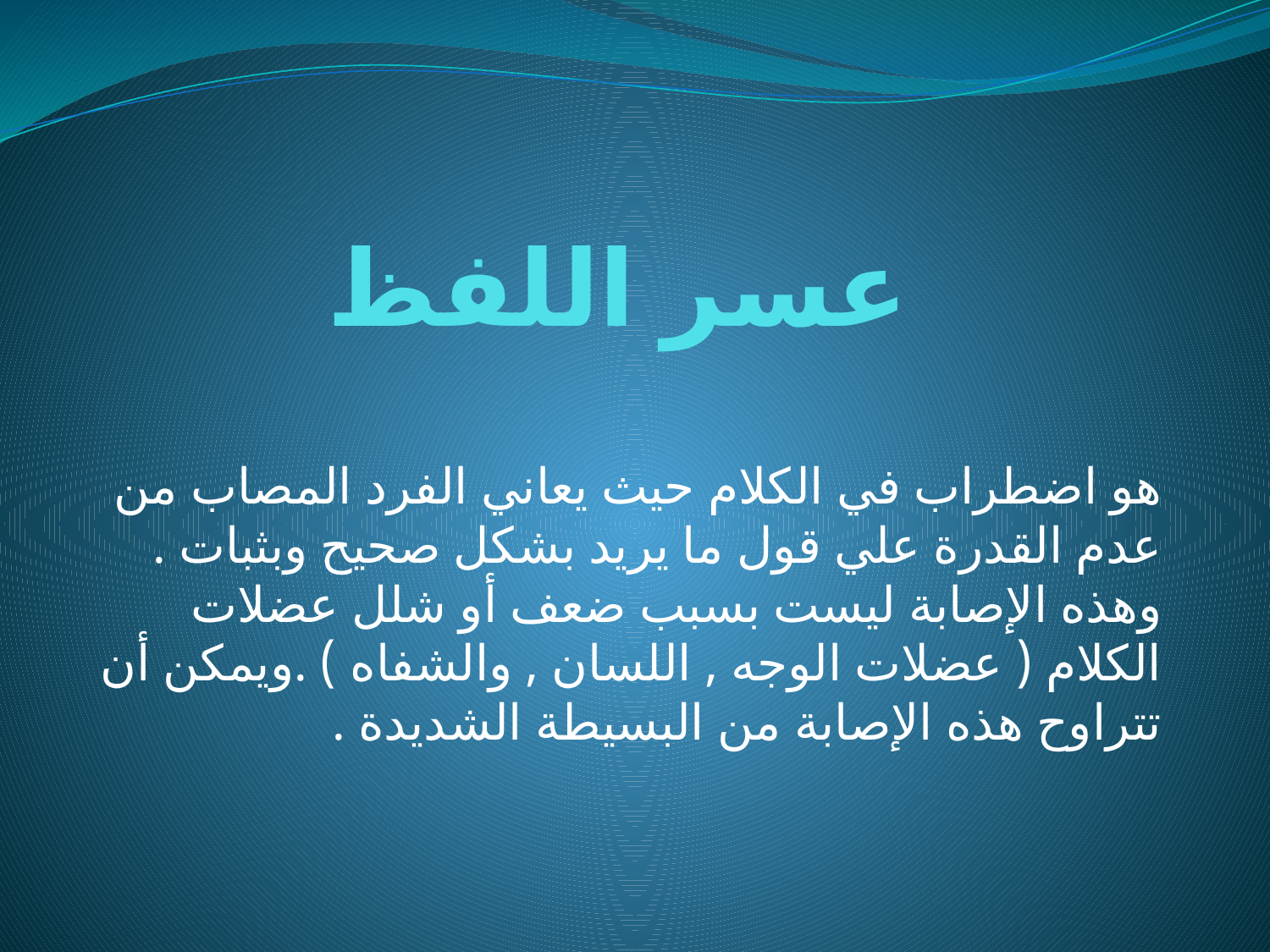

# عسر اللفظ
هو اضطراب في الكلام حيث يعاني الفرد المصاب من عدم القدرة علي قول ما يريد بشكل صحيح وبثبات . وهذه الإصابة ليست بسبب ضعف أو شلل عضلات الكلام ( عضلات الوجه , اللسان , والشفاه ) .ويمكن أن تتراوح هذه الإصابة من البسيطة الشديدة .